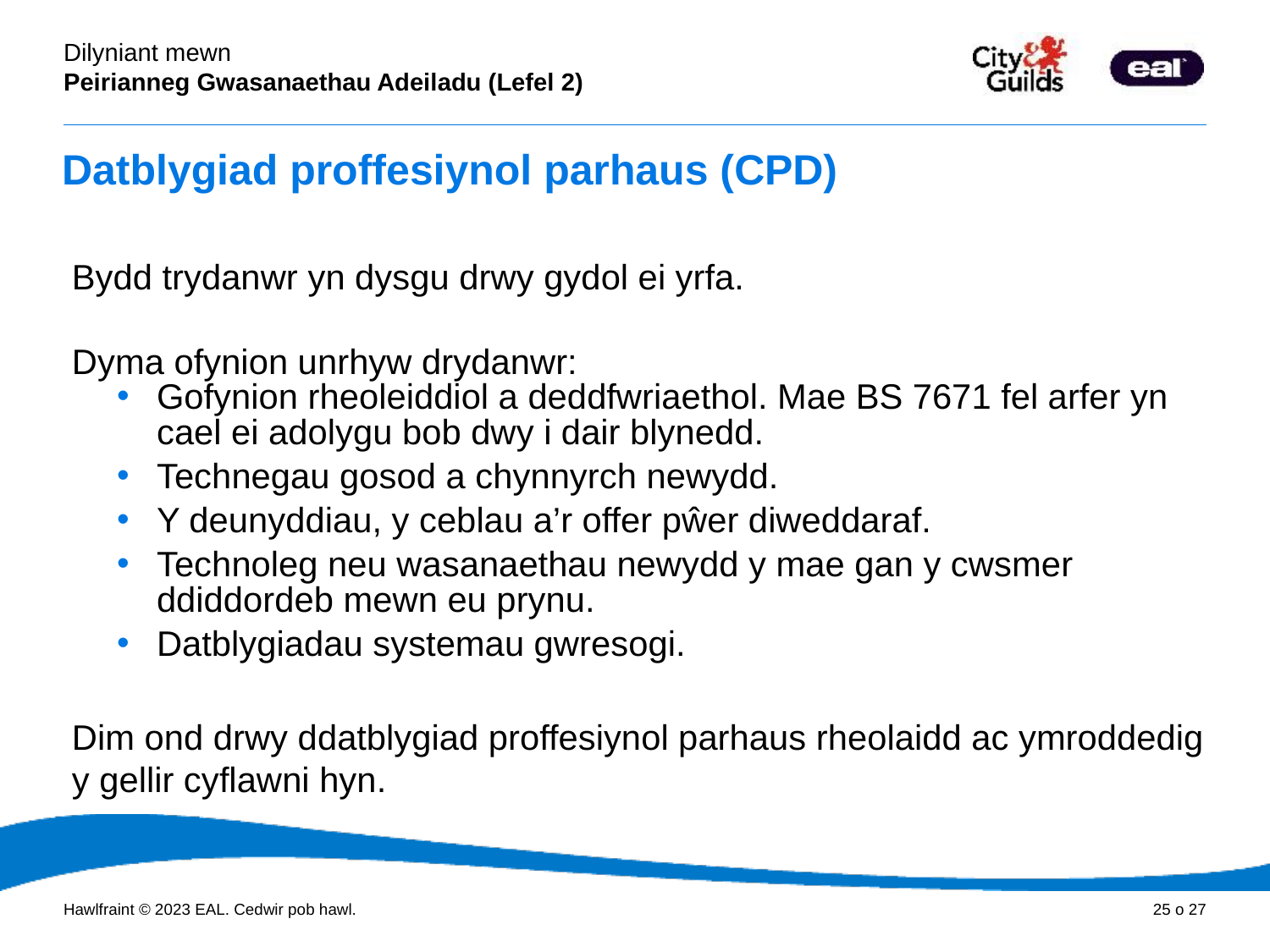

Datblygiad proffesiynol parhaus (CPD)

Bydd trydanwr yn dysgu drwy gydol ei yrfa.

Dyma ofynion unrhyw drydanwr:
Gofynion rheoleiddiol a deddfwriaethol. Mae BS 7671 fel arfer yn cael ei adolygu bob dwy i dair blynedd.
Technegau gosod a chynnyrch newydd.
Y deunyddiau, y ceblau a’r offer pŵer diweddaraf.
Technoleg neu wasanaethau newydd y mae gan y cwsmer ddiddordeb mewn eu prynu.
Datblygiadau systemau gwresogi.

Dim ond drwy ddatblygiad proffesiynol parhaus rheolaidd ac ymroddedig y gellir cyflawni hyn.